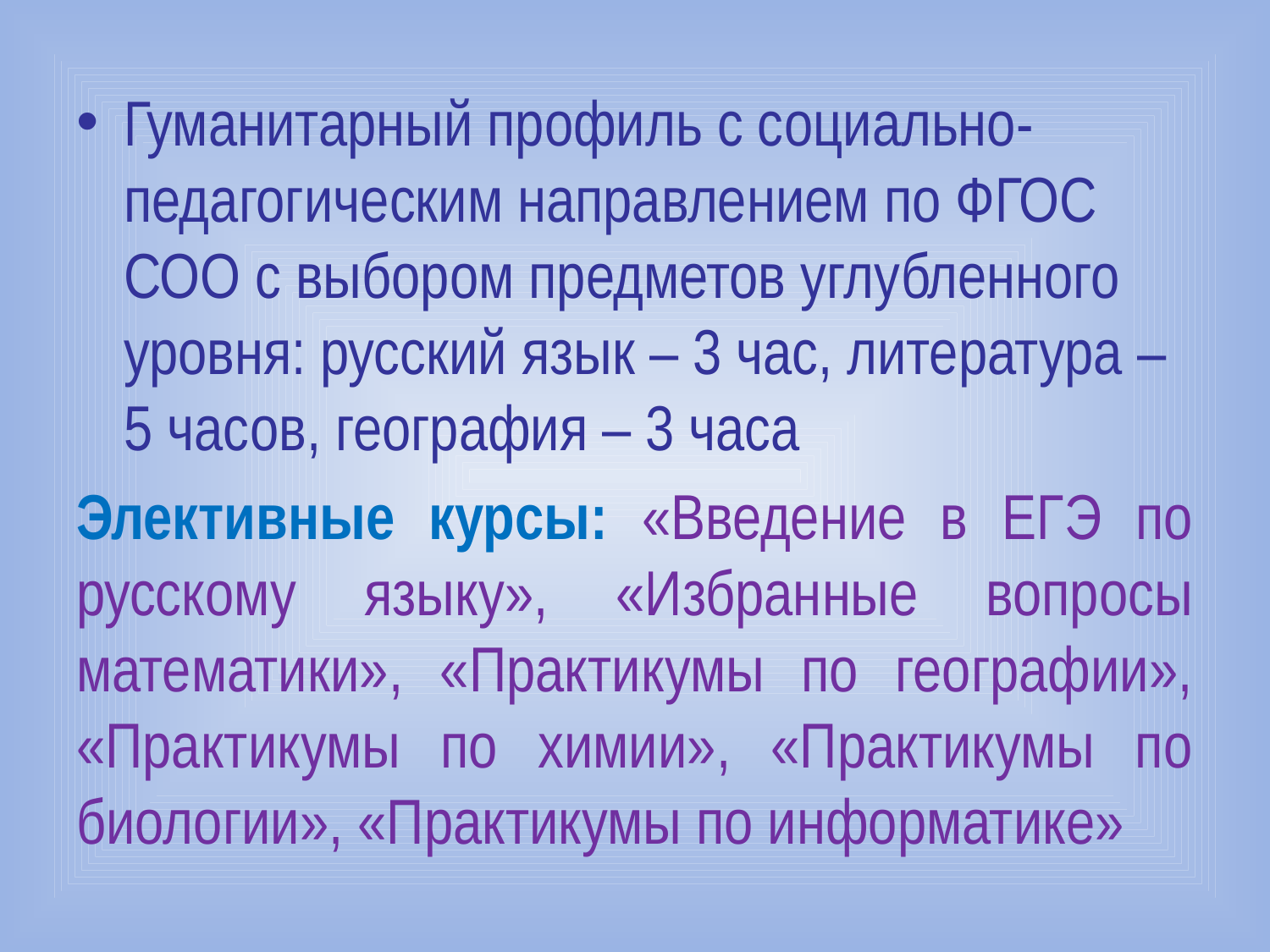

#
Гуманитарный профиль с социально-педагогическим направлением по ФГОС СОО с выбором предметов углубленного уровня: русский язык – 3 час, литература – 5 часов, география – 3 часа
Элективные курсы: «Введение в ЕГЭ по русскому языку», «Избранные вопросы математики», «Практикумы по географии», «Практикумы по химии», «Практикумы по биологии», «Практикумы по информатике»